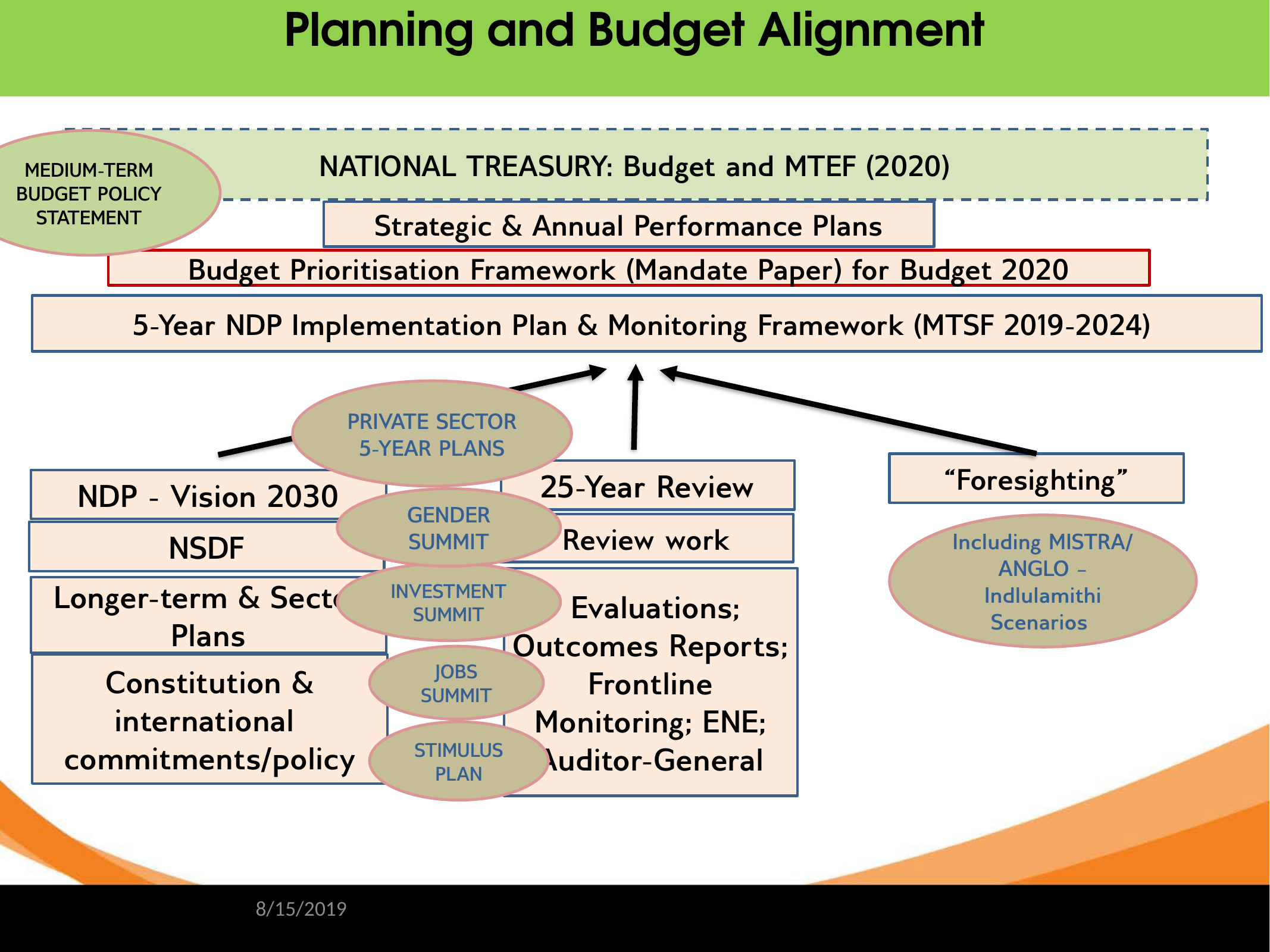

Planning and Budget Alignment
NATIONAL TREASURY: Budget and MTEF (2020)
MEDIUM-TERM BUDGET POLICY STATEMENT
Strategic & Annual Performance Plans
Budget Prioritisation Framework (Mandate Paper) for Budget 2020
5-Year NDP Implementation Plan & Monitoring Framework (MTSF 2019-2024)
PRIVATE SECTOR 5-YEAR PLANS
“Foresighting”
25-Year Review
NDP - Vision 2030
GENDER SUMMIT
Review work
Including MISTRA/ ANGLO – Indlulamithi Scenarios
NSDF
INVESTMENT SUMMIT
 Evaluations; Outcomes Reports; Frontline Monitoring; ENE; Auditor-General
Longer-term & Sector Plans
JOBS SUMMIT
Constitution & international  commitments/policy
STIMULUS PLAN
8/15/2019